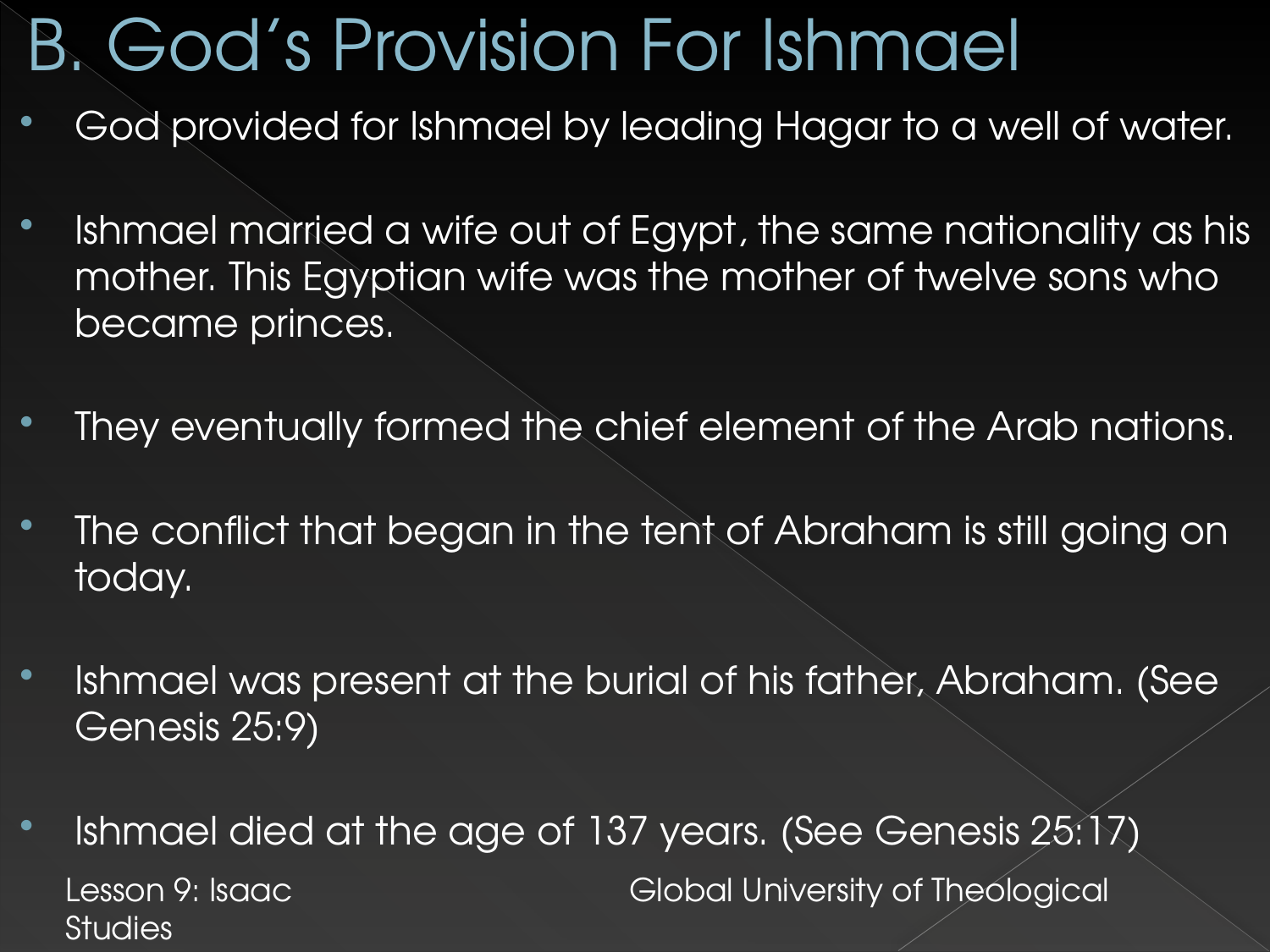

# B. God’s Provision For Ishmael
God provided for Ishmael by leading Hagar to a well of water.

Ishmael married a wife out of Egypt, the same nationality as his mother. This Egyptian wife was the mother of twelve sons who became princes.

They eventually formed the chief element of the Arab nations.

The conflict that began in the tent of Abraham is still going on today.

Ishmael was present at the burial of his father, Abraham. (See Genesis 25:9)

Ishmael died at the age of 137 years. (See Genesis 25:17)
Lesson 9: Isaac                                      Global University of Theological Studies